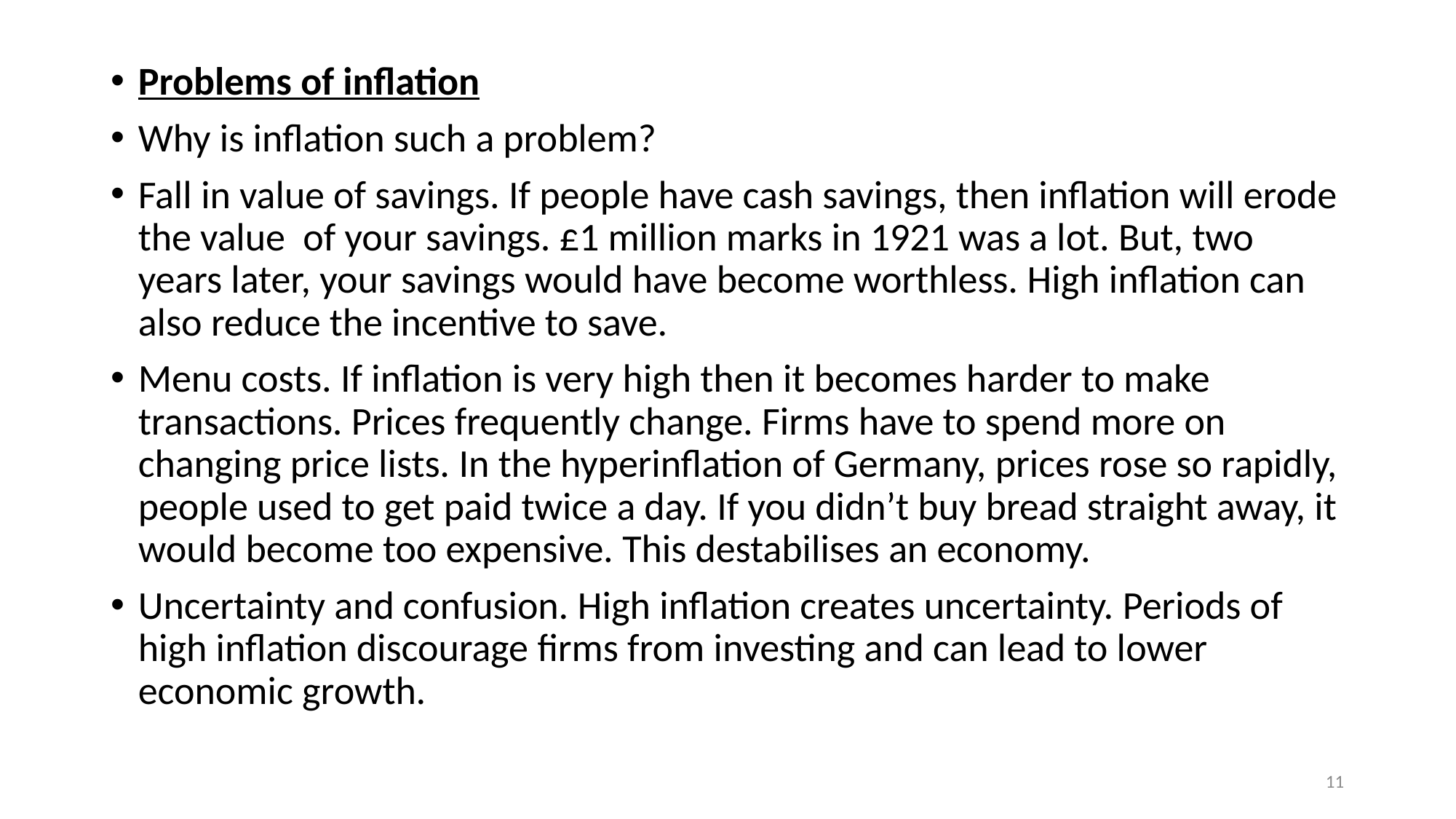

Problems of inflation
Why is inflation such a problem?
Fall in value of savings. If people have cash savings, then inflation will erode the value  of your savings. £1 million marks in 1921 was a lot. But, two years later, your savings would have become worthless. High inflation can also reduce the incentive to save.
Menu costs. If inflation is very high then it becomes harder to make transactions. Prices frequently change. Firms have to spend more on changing price lists. In the hyperinflation of Germany, prices rose so rapidly, people used to get paid twice a day. If you didn’t buy bread straight away, it would become too expensive. This destabilises an economy.
Uncertainty and confusion. High inflation creates uncertainty. Periods of high inflation discourage firms from investing and can lead to lower economic growth.

11